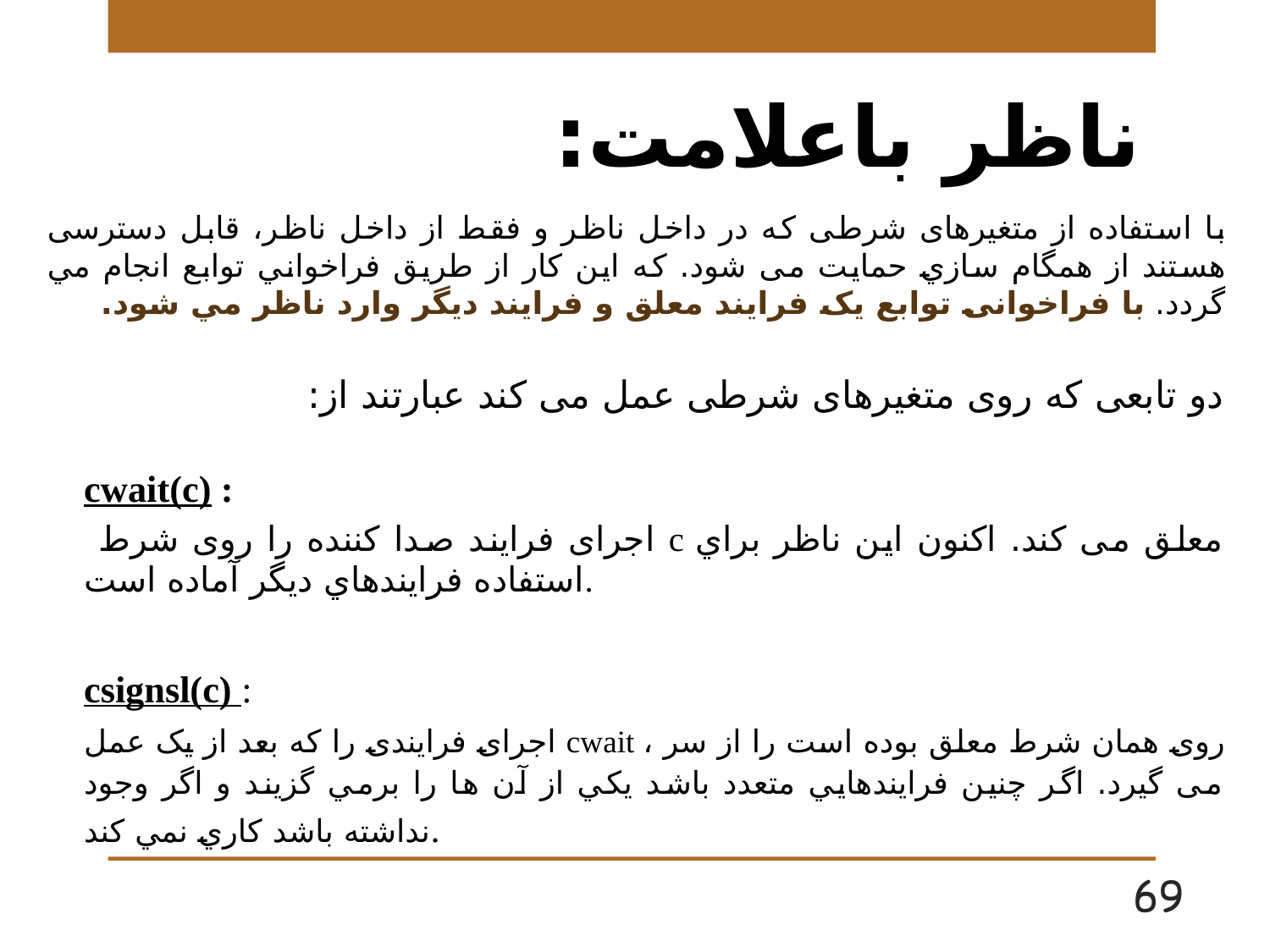

# ناظر باعلامت:
با استفاده از متغیرهای شرطی که در داخل ناظر و فقط از داخل ناظر، قابل دسترسی هستند از همگام سازي حمایت می شود. که این کار از طريق فراخواني توابع انجام مي گردد. با فراخوانی توابع يک فرايند معلق و فرايند ديگر وارد ناظر مي شود.

دو تابعی که روی متغیرهای شرطی عمل می کند عبارتند از:

cwait(c) :
 اجرای فرایند صدا کننده را روی شرط c معلق می کند. اکنون اين ناظر براي استفاده فرايندهاي ديگر آماده است.

csignsl(c) :
اجرای فرایندی را که بعد از یک عمل cwait ، روی همان شرط معلق بوده است را از سر می گیرد. اگر چنين فرايندهايي متعدد باشد يکي از آن ها را برمي گزيند و اگر وجود نداشته باشد کاري نمي کند.
69